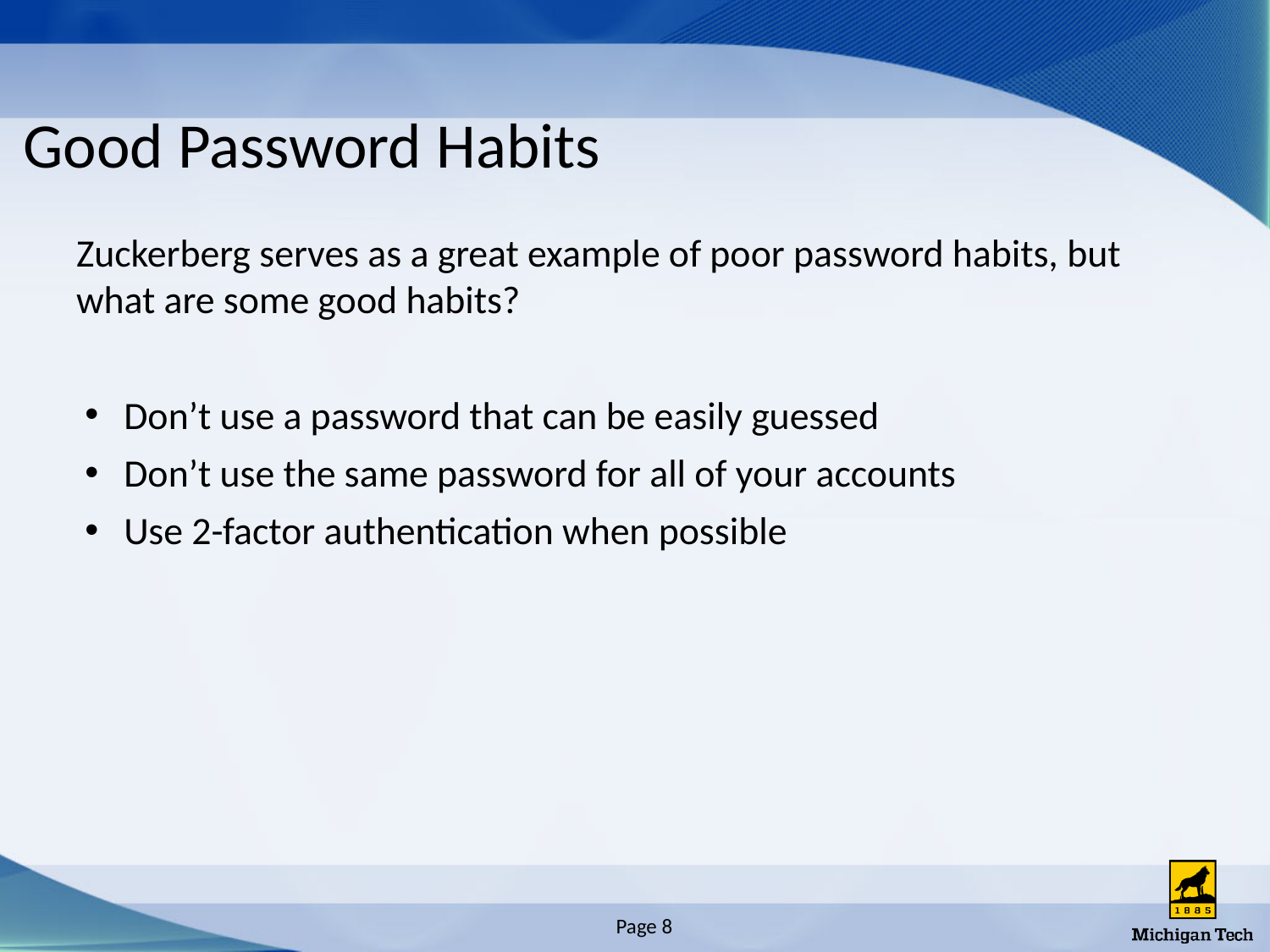

# Good Password Habits
Zuckerberg serves as a great example of poor password habits, but what are some good habits?

Don’t use a password that can be easily guessed
Don’t use the same password for all of your accounts
Use 2-factor authentication when possible